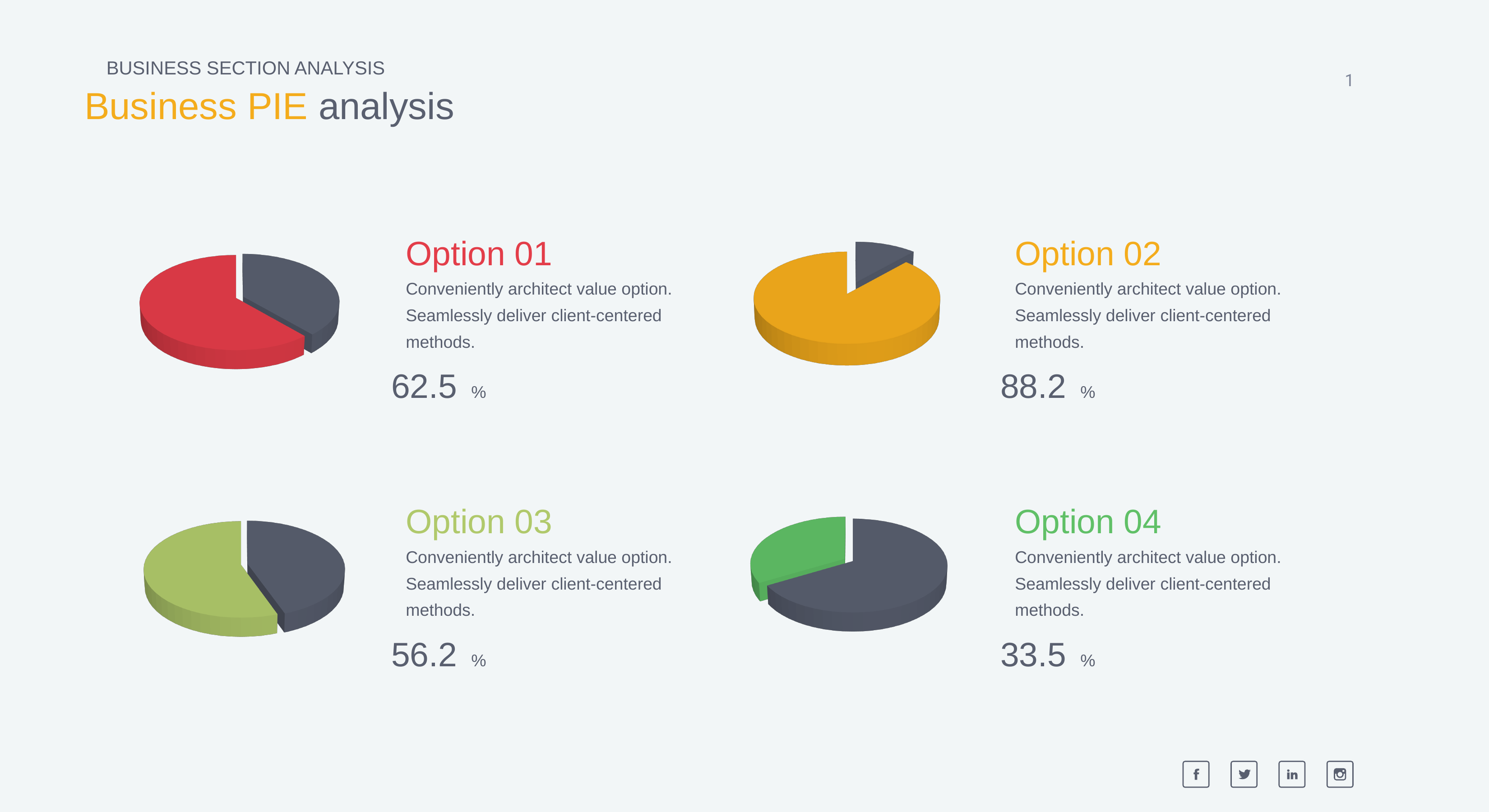

BUSINESS SECTION ANALYSIS
1
Business PIE analysis

[unsupported chart]

[unsupported chart]

Option 01
Conveniently architect value option. Seamlessly deliver client-centered methods.
Option 02
Conveniently architect value option. Seamlessly deliver client-centered methods.
62.5 %
88.2 %

[unsupported chart]

[unsupported chart]

Option 03
Conveniently architect value option. Seamlessly deliver client-centered methods.
Option 04
Conveniently architect value option. Seamlessly deliver client-centered methods.
56.2 %
33.5 %